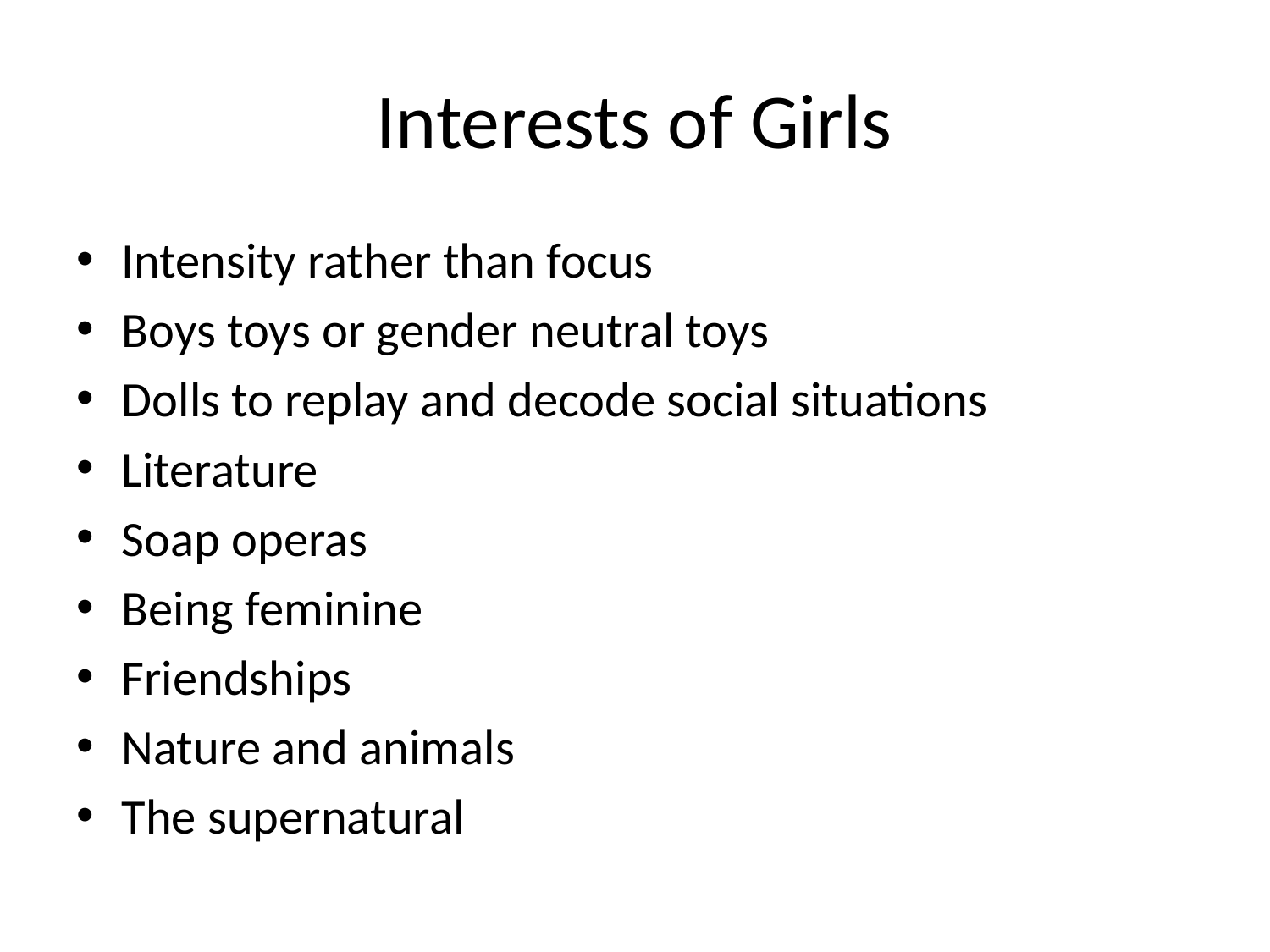

# Interests of Girls
Intensity rather than focus
Boys toys or gender neutral toys
Dolls to replay and decode social situations
Literature
Soap operas
Being feminine
Friendships
Nature and animals
The supernatural